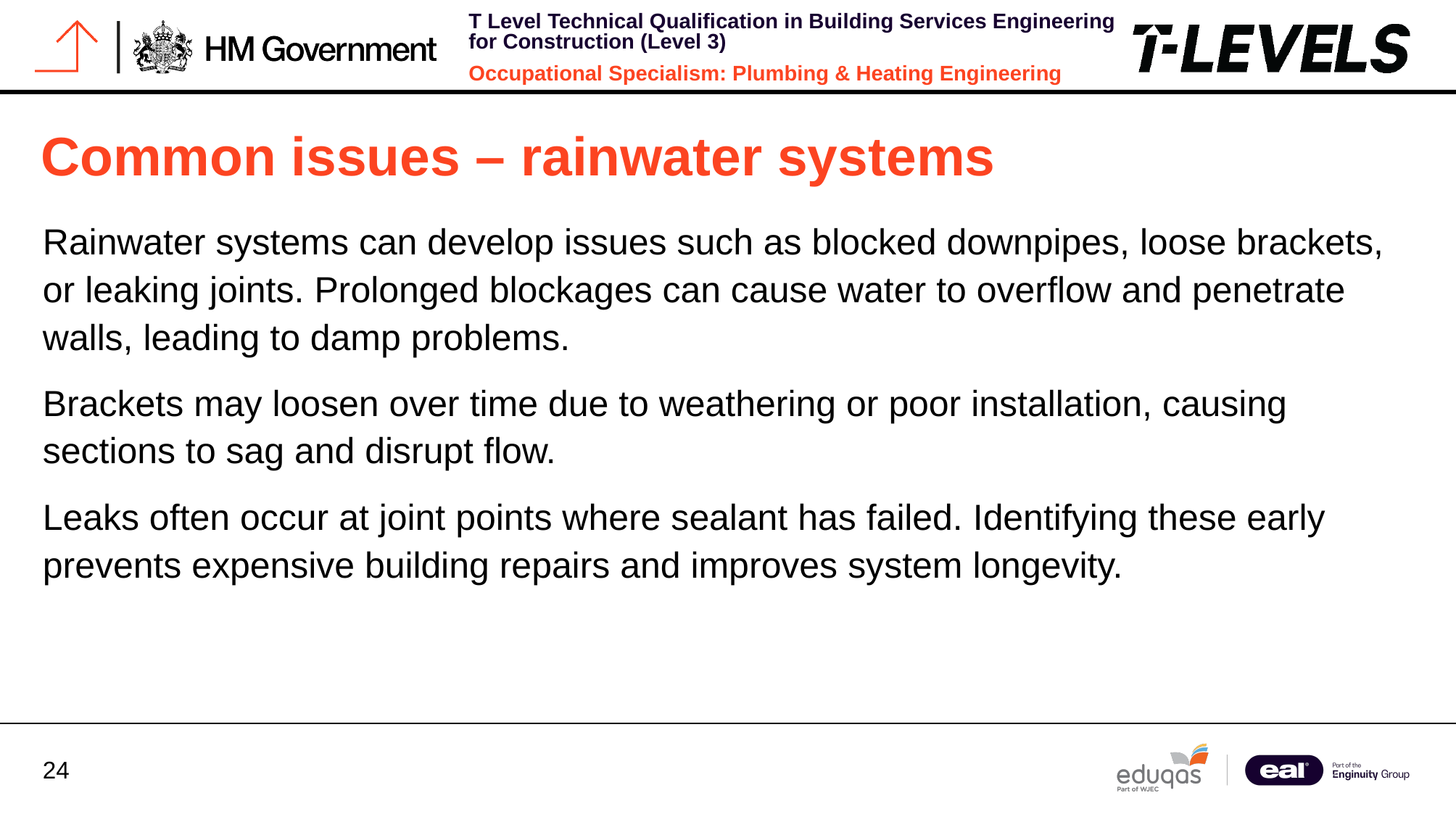

# Common issues – rainwater systems
Rainwater systems can develop issues such as blocked downpipes, loose brackets, or leaking joints. Prolonged blockages can cause water to overflow and penetrate walls, leading to damp problems.
Brackets may loosen over time due to weathering or poor installation, causing sections to sag and disrupt flow.
Leaks often occur at joint points where sealant has failed. Identifying these early prevents expensive building repairs and improves system longevity.